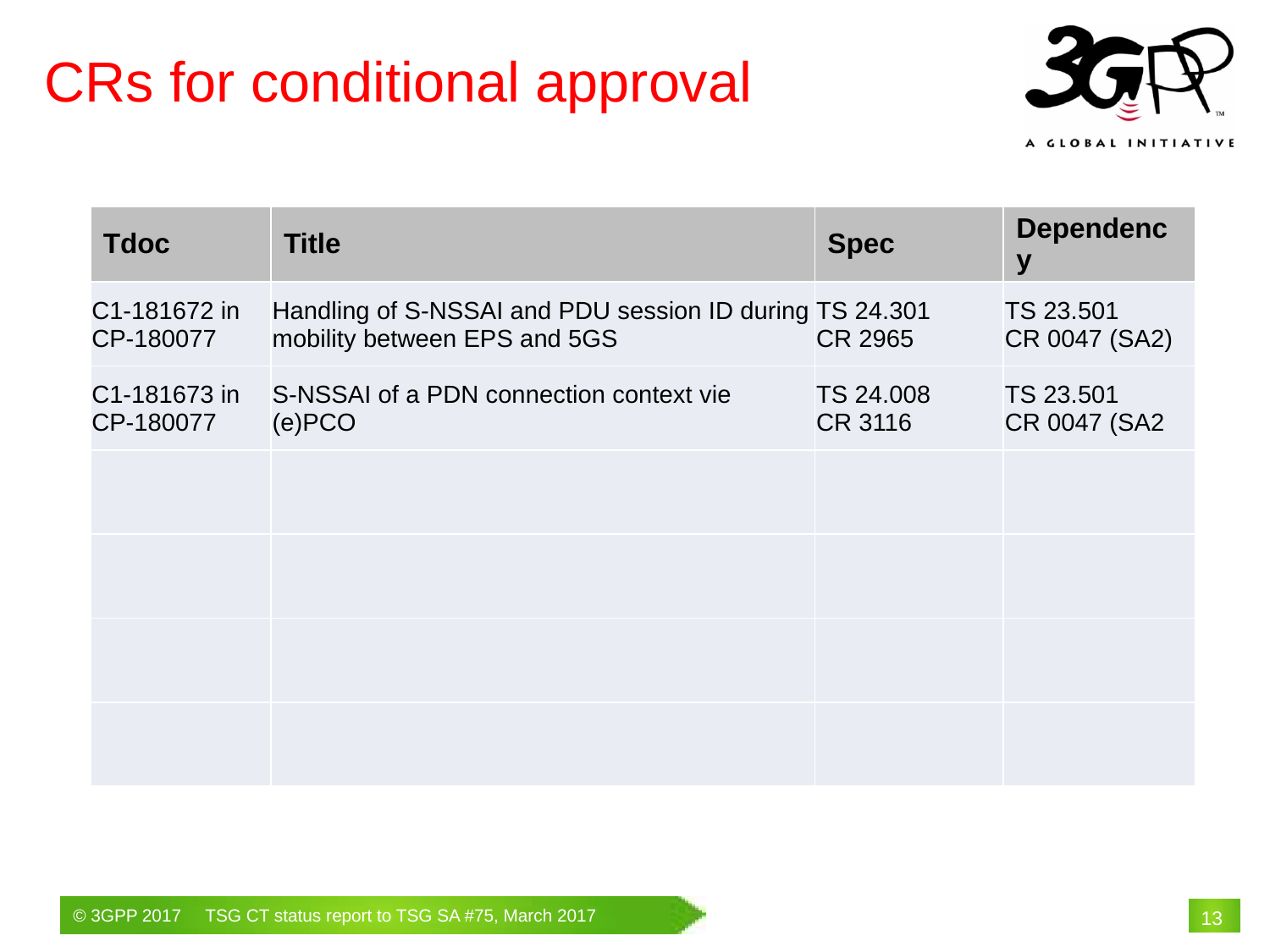

CRs for conditional approval

| Tdoc | Title | Spec | Dependency |
| --- | --- | --- | --- |
| C1-181672 in CP-180077 | Handling of S-NSSAI and PDU session ID during mobility between EPS and 5GS | TS 24.301 CR 2965 | TS 23.501 CR 0047 (SA2) |
| C1-181673 in CP-180077 | S-NSSAI of a PDN connection context vie (e)PCO | TS 24.008 CR 3116 | TS 23.501 CR 0047 (SA2 |
|  |  |  |  |
|  |  |  |  |
|  |  |  |  |
|  |  |  |  |
# 13